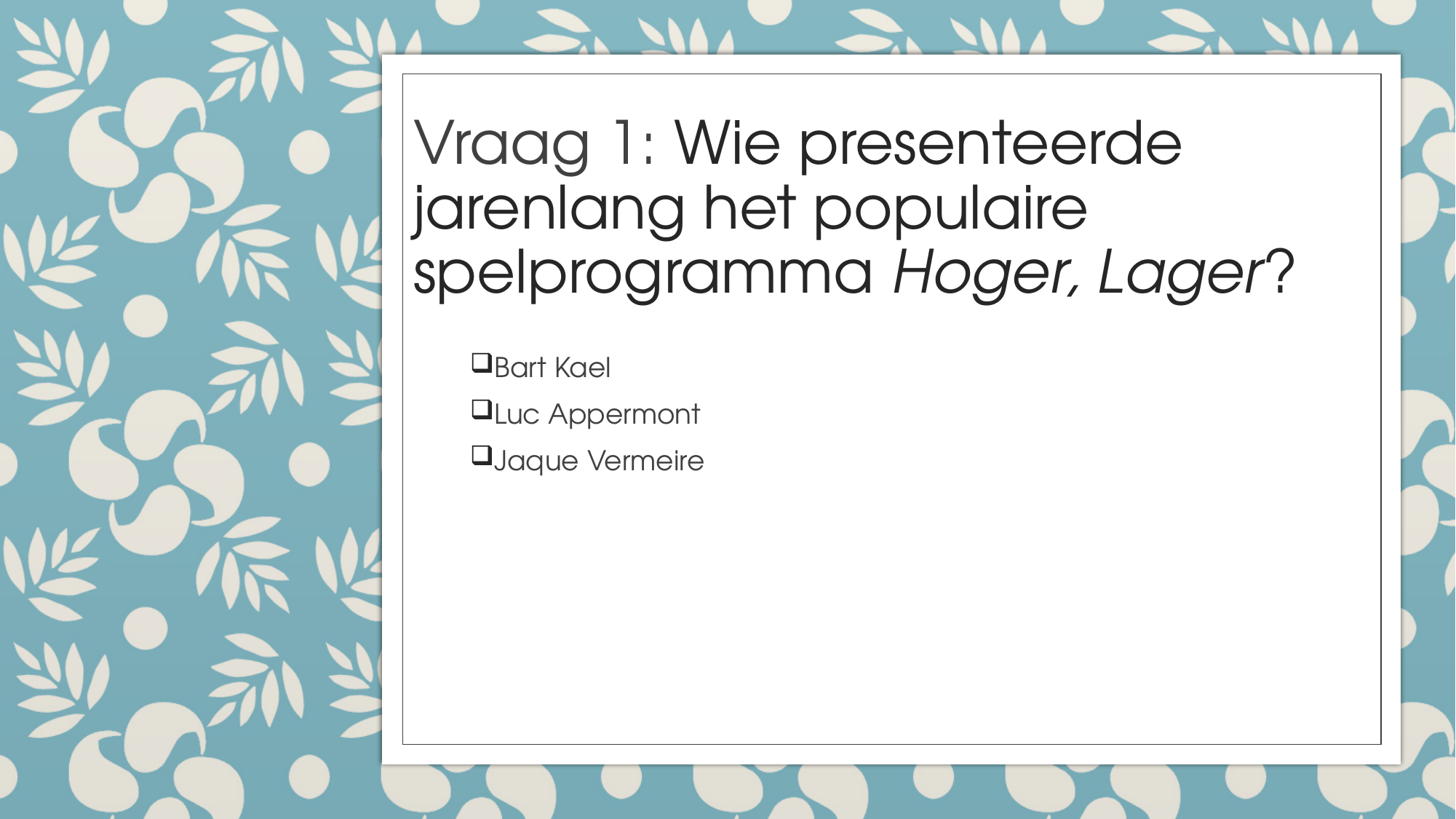

# Vraag 1: Wie presenteerde jarenlang het populaire spelprogramma Hoger, Lager?
Bart Kael
Luc Appermont
Jaque Vermeire